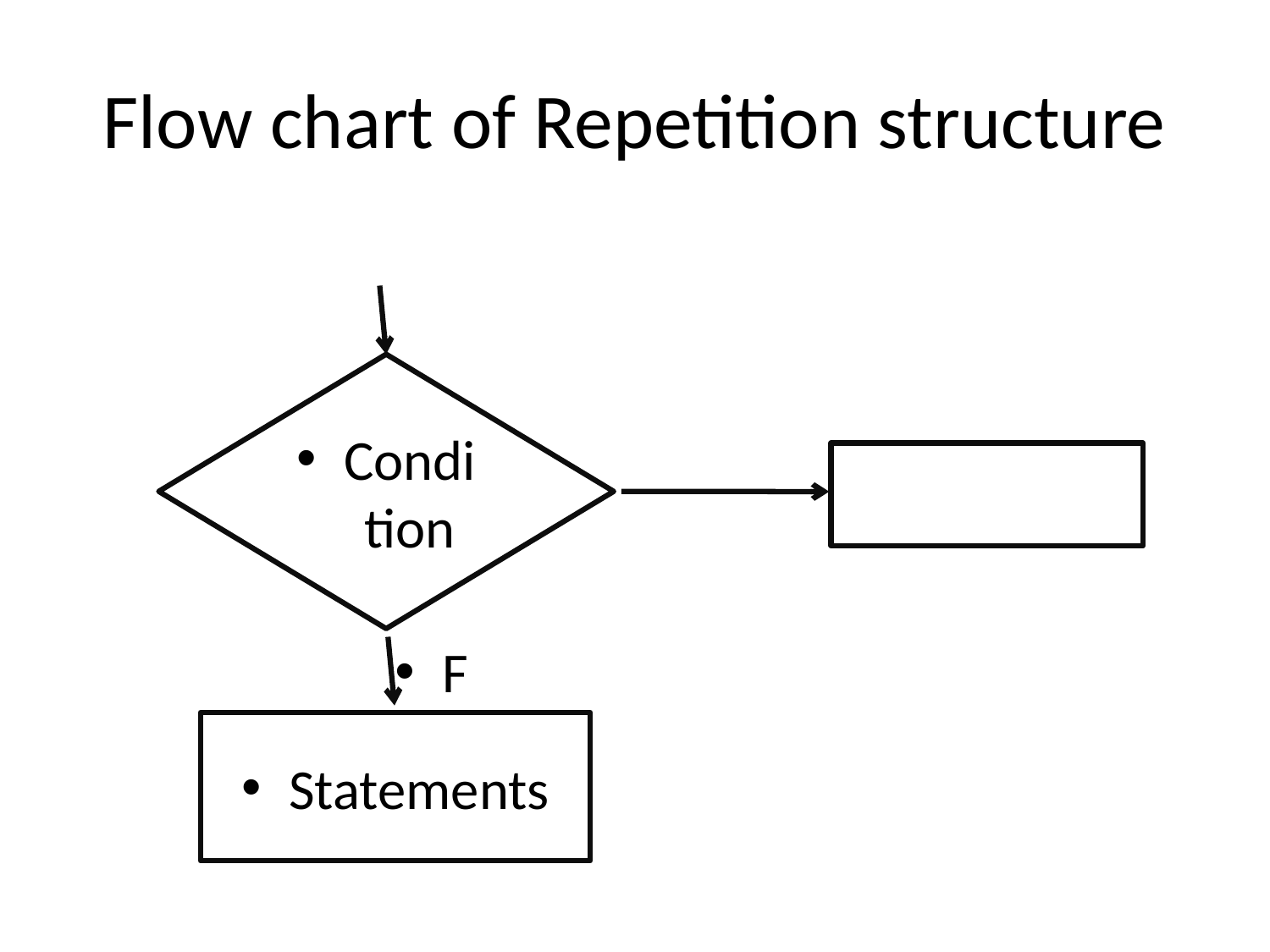

# Flow chart of Repetition structure
Condition

Statements
F